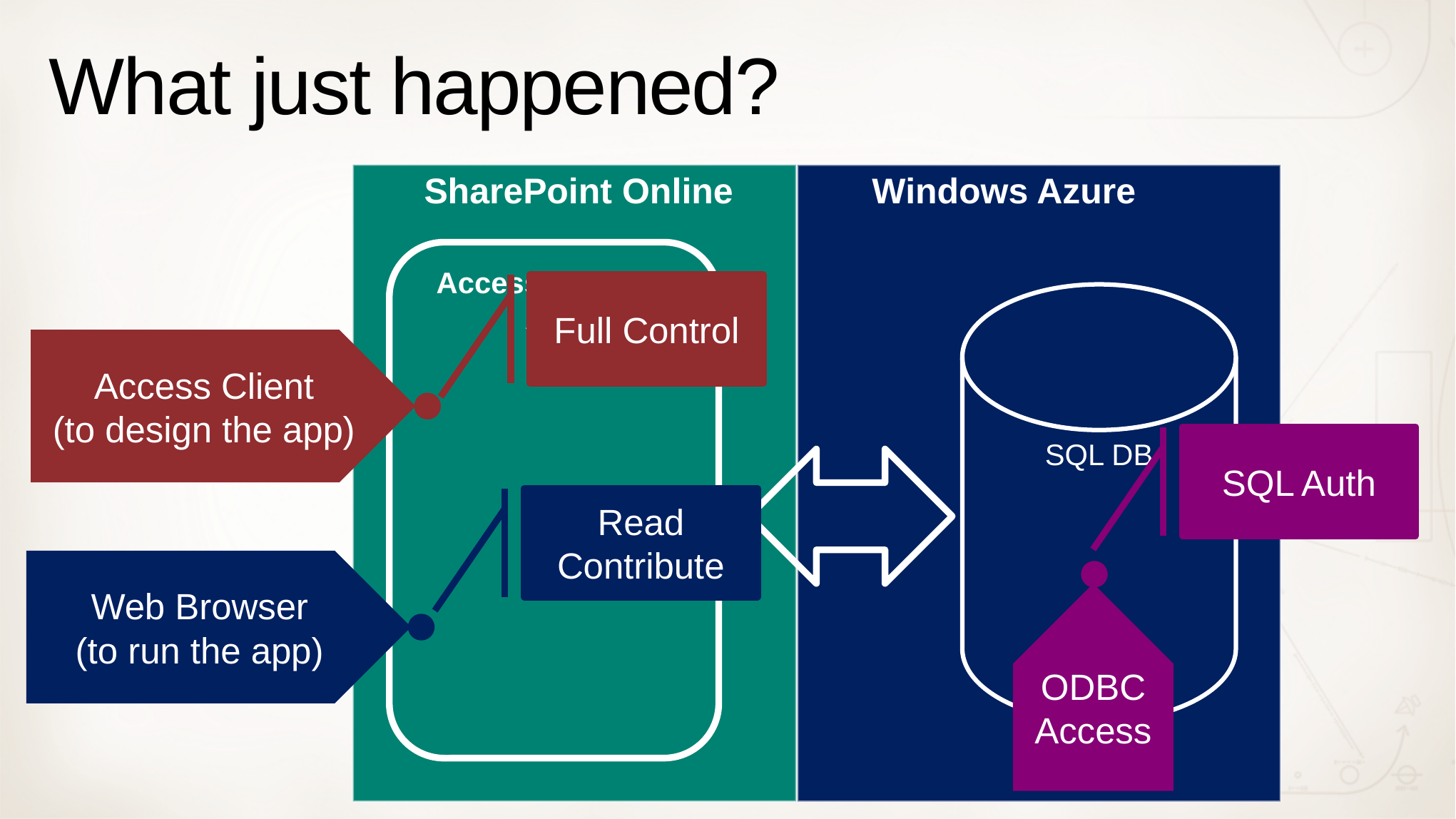

# What just happened?
SharePoint Online		  Windows Azure

Access Services App
Full Control
SQL DB
Access Client
(to design the app)

SQL Auth

Read
Contribute
Web Browser
(to run the app)

ODBC Access